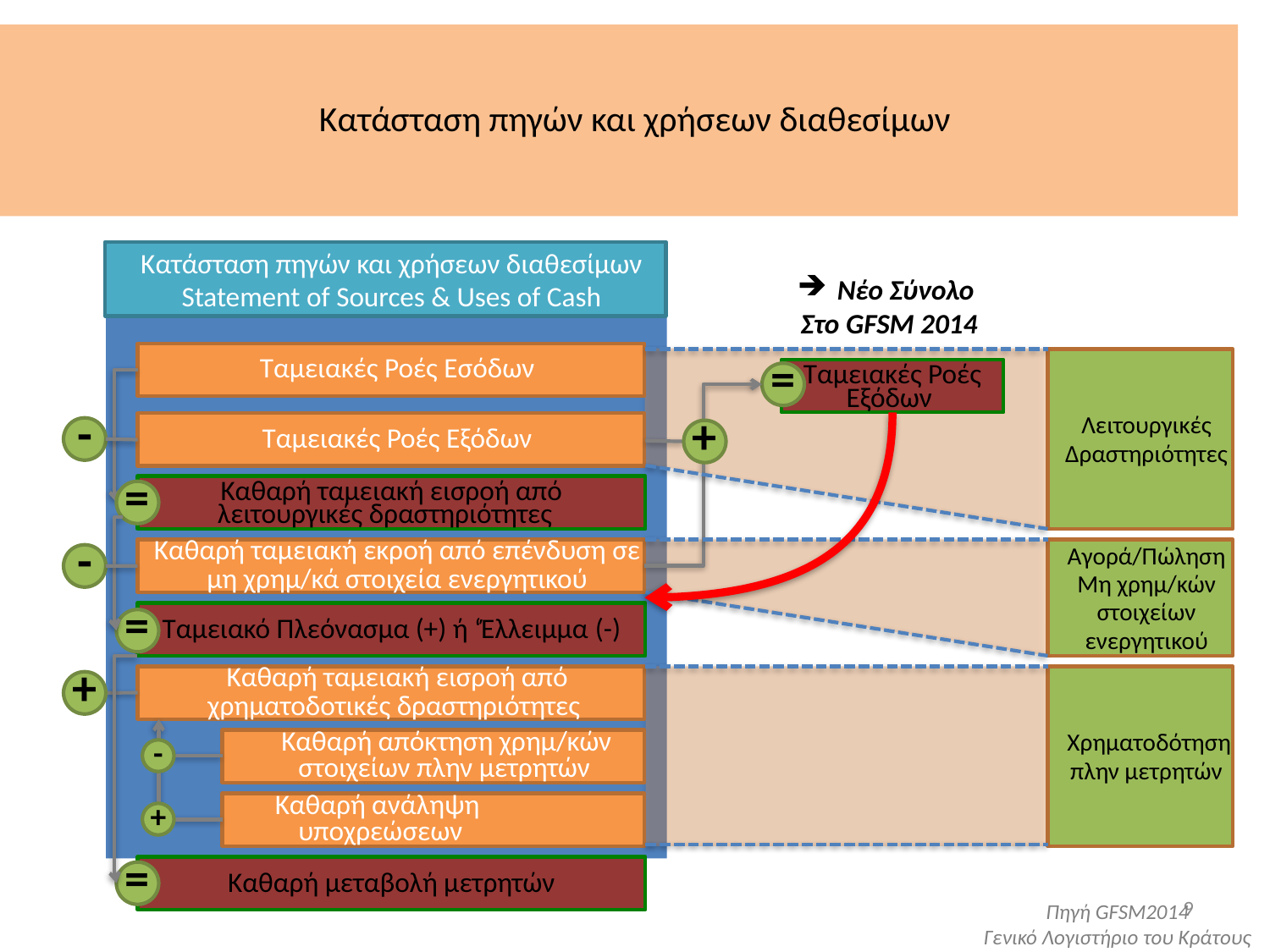

Κατάσταση πηγών και χρήσεων διαθεσίμων
Statement of Sources & Uses of Cash

# Κατάσταση πηγών και χρήσεων διαθεσίμων
Ταμειακές Ροές Εξόδων
Νέο Σύνολο
Στο GFSM 2014

Καθαρή ταμειακή εκροή από επένδυση σε μη χρημ/κά στοιχεία ενεργητικού
Ταμειακές Ροές Εσόδων

Λειτουργικές Δραστηριότητες

Ταμειακές Ροές Εξόδων
=

-
+
Καθαρή ταμειακή εισροή από χρηματοδοτικές δραστηριότητες
Καθαρή ταμειακή εισροή από λειτουργικές δραστηριότητες
=
Αγορά/Πώληση Μη χρημ/κών στοιχείων ενεργητικού

-
 Καθαρή απόκτηση χρημ/κών στοιχείων πλην μετρητών

Ταμειακό Πλεόνασμα (+) ή ‘Έλλειμμα (-)
Καθαρή ανάληψη υποχρεώσεων
=
 Χρηματοδότηση πλην μετρητών

+
-
+
Καθαρή μεταβολή μετρητών
=
9
Πηγή GFSM2014
Γενικό Λογιστήριο του Κράτους